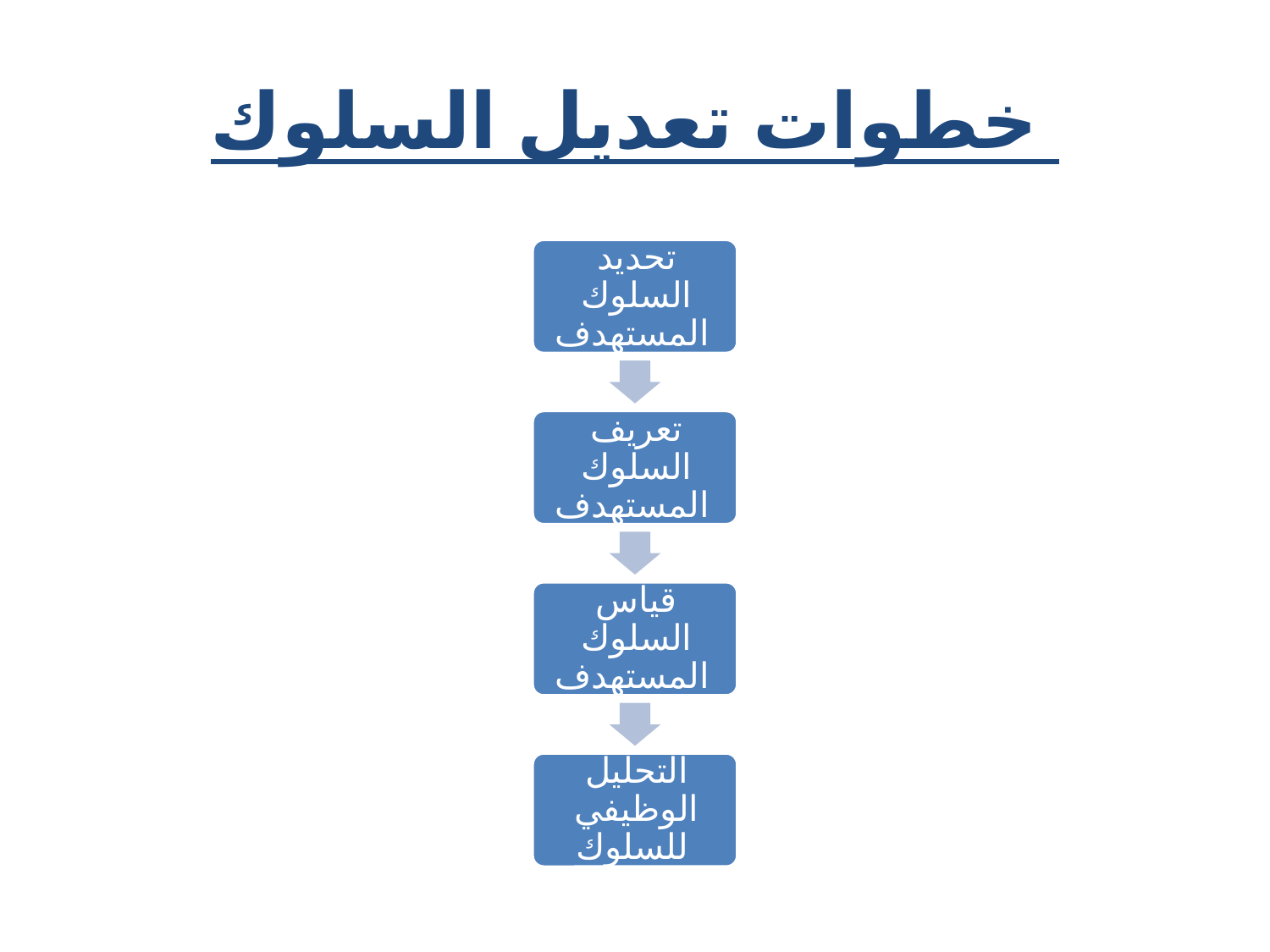

# خطوات تعديل السلوك
تحديد السلوك المستهدف

تعريف السلوك المستهدف

قياس السلوك المستهدف

التحليل الوظيفي للسلوك